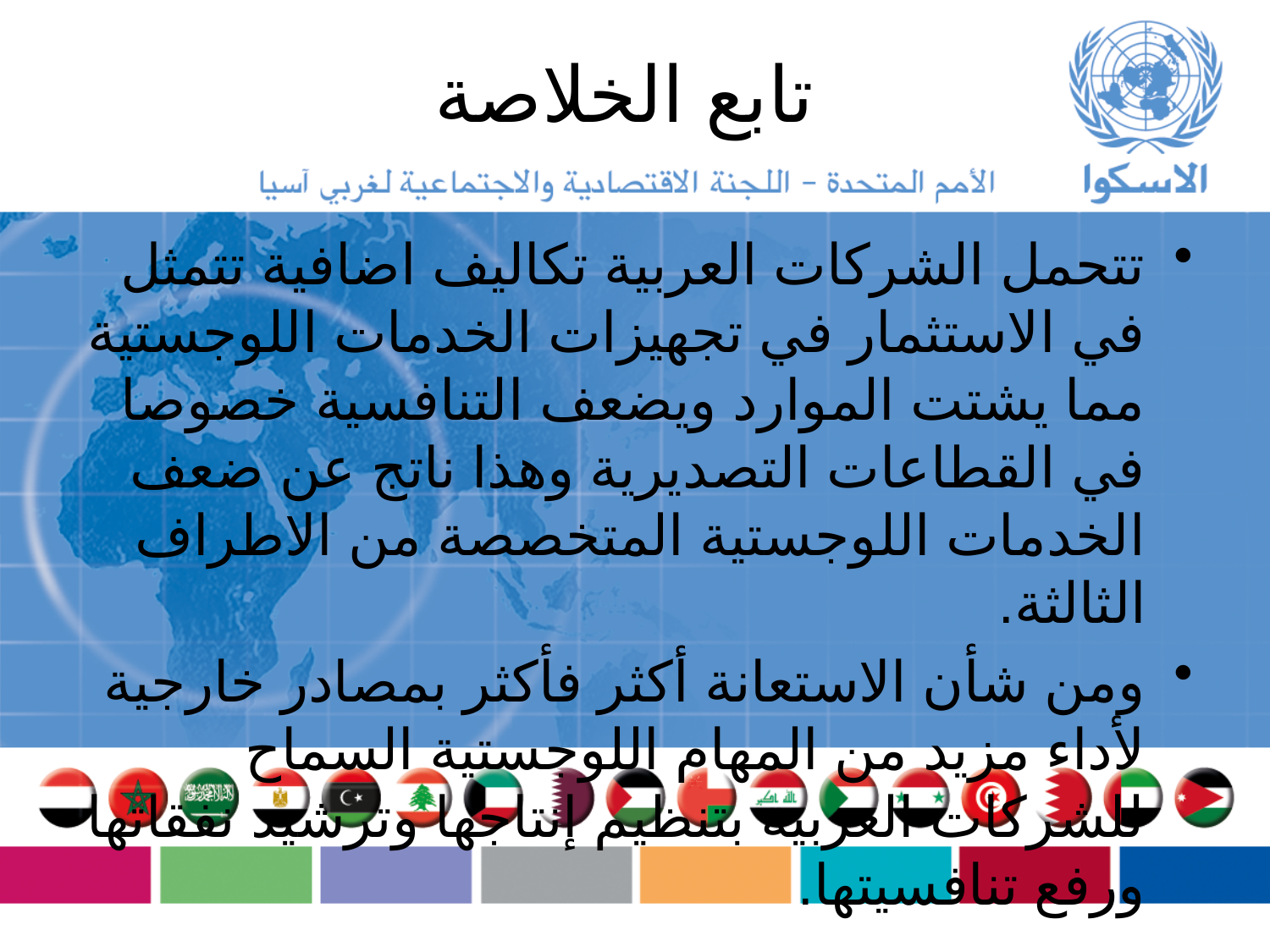

# تابع الخلاصة
تتحمل الشركات العربية تكاليف اضافية تتمثل في الاستثمار في تجهيزات الخدمات اللوجستية مما يشتت الموارد ويضعف التنافسية خصوصا في القطاعات التصديرية وهذا ناتج عن ضعف الخدمات اللوجستية المتخصصة من الاطراف الثالثة.
ومن شأن الاستعانة أكثر فأكثر بمصادر خارجية لأداء مزيد من المهام اللوجستية السماح للشركات العربية بتنظيم إنتاجها وترشيد نفقاتها ورفع تنافسيتها.